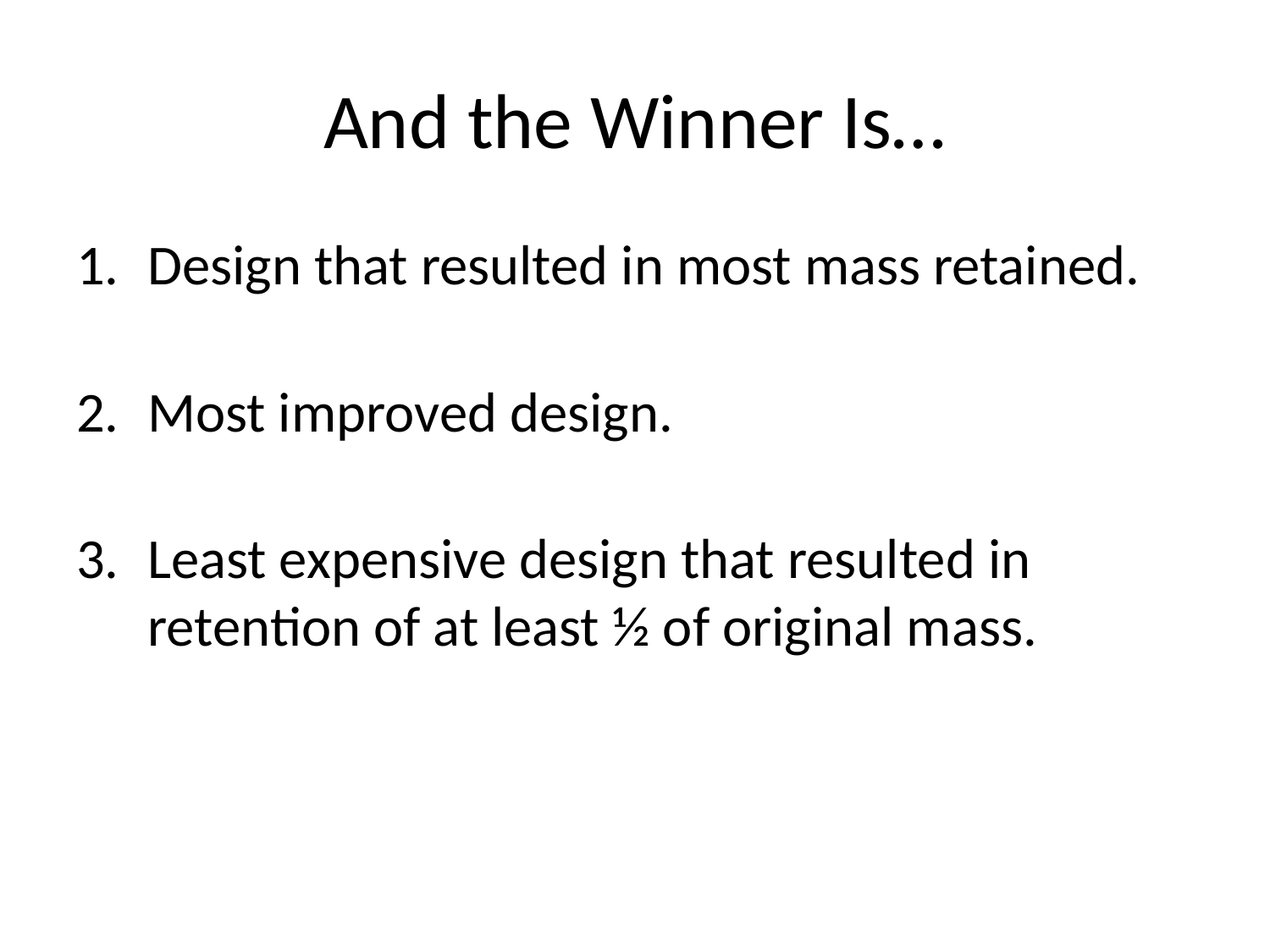

# And the Winner Is…
Design that resulted in most mass retained.
Most improved design.
Least expensive design that resulted in retention of at least ½ of original mass.